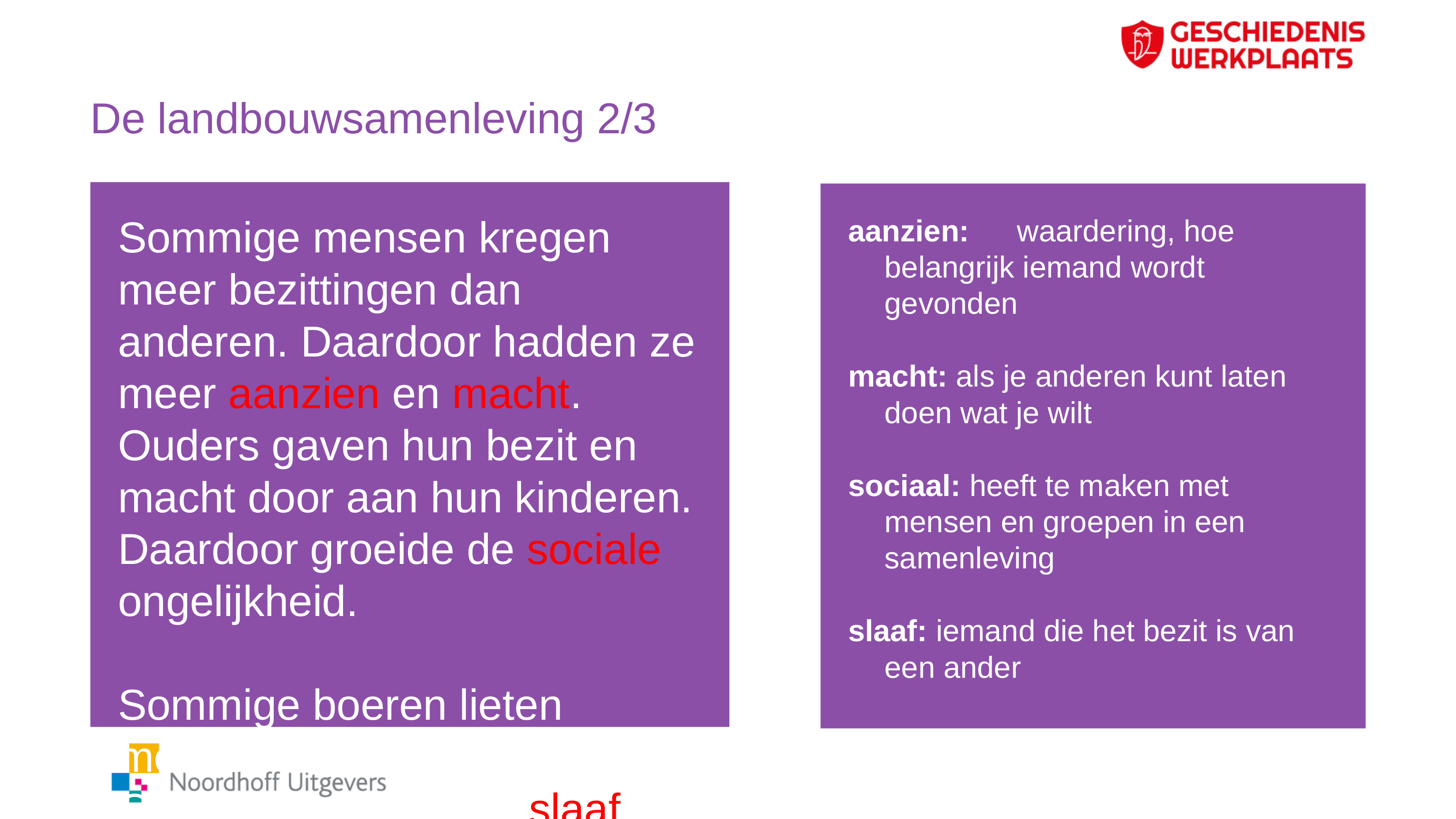

# De landbouwsamenleving 2/3
Sommige mensen kregen meer bezittingen dan anderen. Daardoor hadden ze meer aanzien en macht. Ouders gaven hun bezit en macht door aan hun kinderen. Daardoor groeide de sociale ongelijkheid.

Sommige boeren lieten mensen voor zich werken. Ook werden mensen slaaf.
aanzien:	waardering, hoe belangrijk iemand wordt gevonden

macht: als je anderen kunt laten doen wat je wilt

sociaal: heeft te maken met
	mensen en groepen in een samenleving

slaaf: iemand die het bezit is van een ander